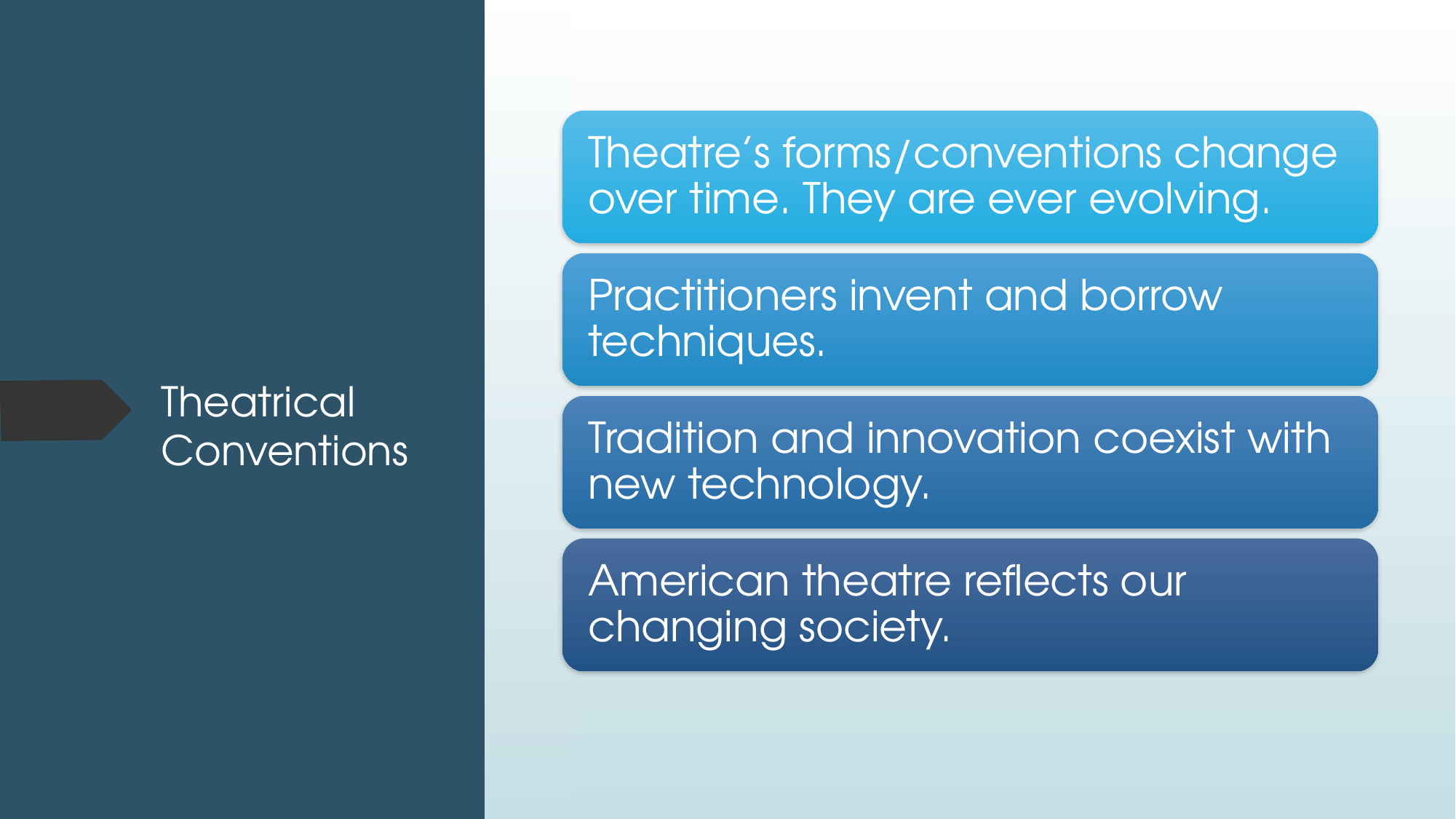

Theatre’s forms/conventions change over time. They are ever evolving.
Practitioners invent and borrow techniques.
Tradition and innovation coexist with new technology.
American theatre reflects our changing society.
# Theatrical Conventions